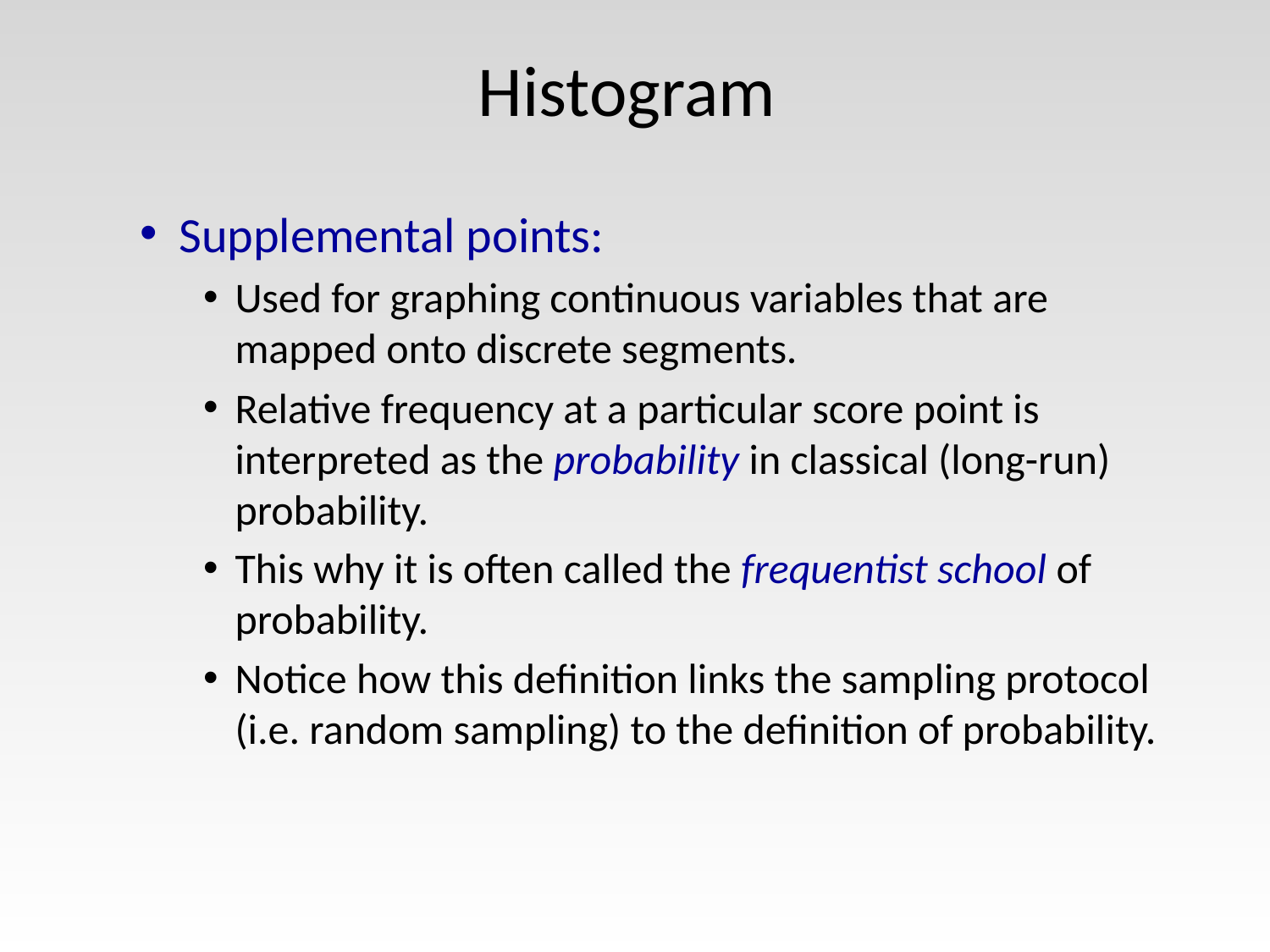

# Histogram
Supplemental points:
Used for graphing continuous variables that are mapped onto discrete segments.
Relative frequency at a particular score point is interpreted as the probability in classical (long-run) probability.
This why it is often called the frequentist school of probability.
Notice how this definition links the sampling protocol (i.e. random sampling) to the definition of probability.